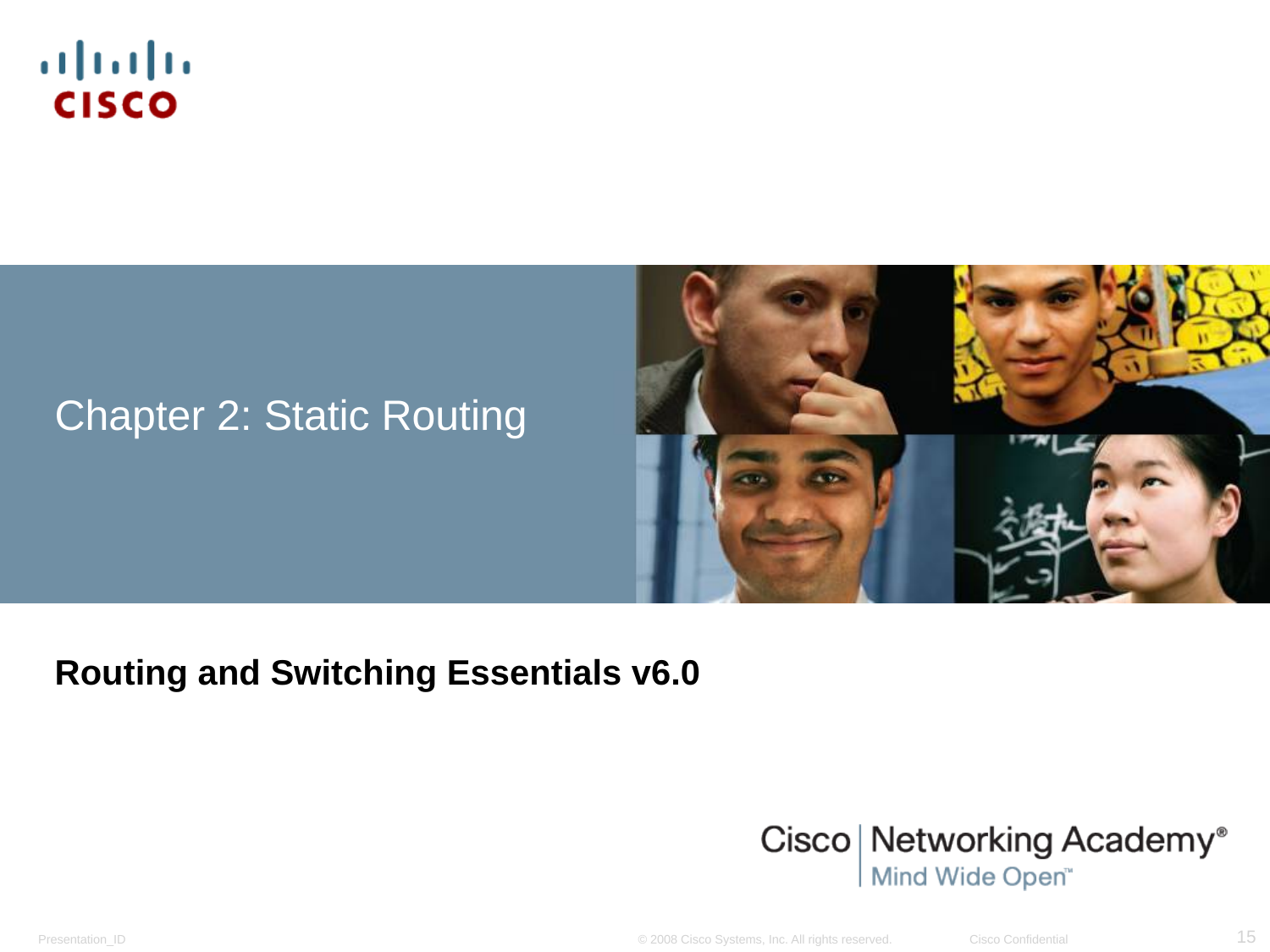

# Chapter 2: Static Routing
Routing and Switching Essentials v6.0